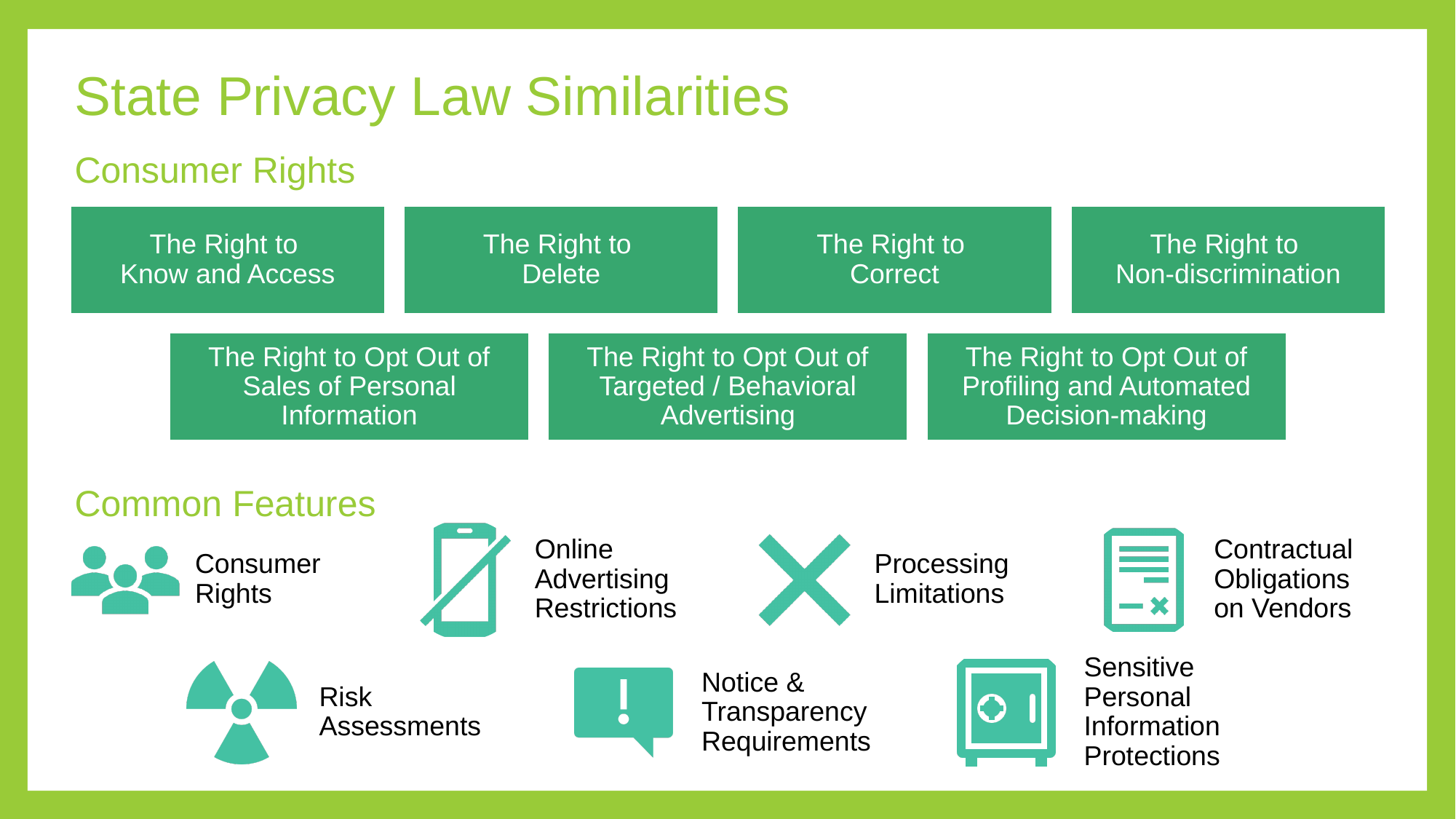

# State Privacy Law Similarities
Consumer Rights
The Right to
Know and Access
The Right to
Delete
The Right to
Correct
The Right to
Non-discrimination
The Right to Opt Out of Sales of Personal Information
The Right to Opt Out of Targeted / Behavioral Advertising
The Right to Opt Out of Profiling and Automated Decision-making
Common Features
Consumer Rights
Online Advertising Restrictions
Processing Limitations
Contractual Obligations on Vendors
Risk Assessments
Notice & Transparency Requirements
Sensitive Personal Information Protections